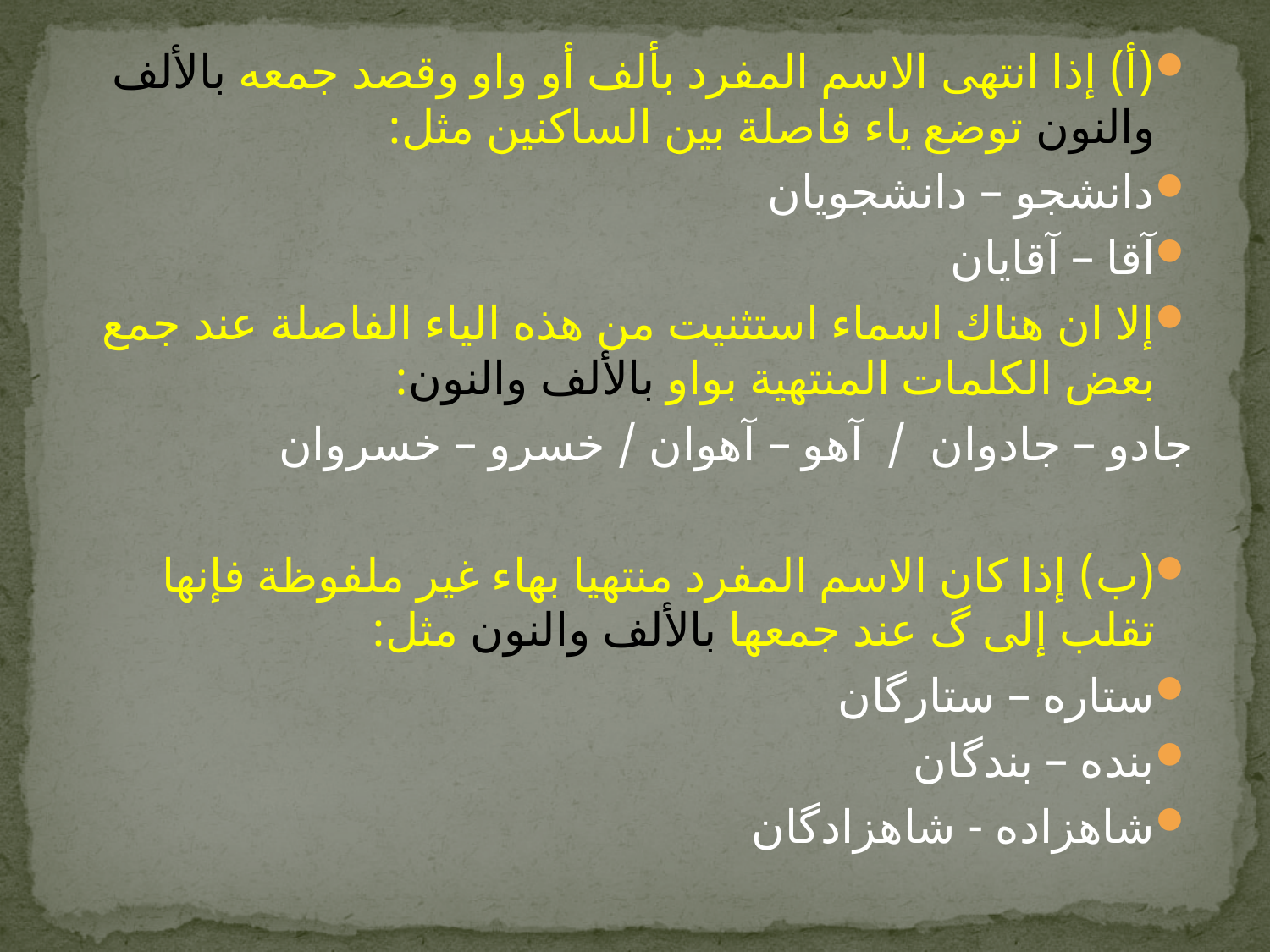

(أ) إذا انتهى الاسم المفرد بألف أو واو وقصد جمعه بالألف والنون توضع ياء فاصلة بين الساكنين مثل:
دانشجو – دانشجویان
آقا – آقایان
إلا ان هناك اسماء استثنيت من هذه الياء الفاصلة عند جمع بعض الكلمات المنتهية بواو بالألف والنون:
جادو – جادوان  /  آهو – آهوان / خسرو – خسروان

(ب) إذا كان الاسم المفرد منتهيا بهاء غير ملفوظة فإنها تقلب إلى گ عند جمعها بالألف والنون مثل:
ستاره – ستارگان
بنده – بندگان
شاهزاده - شاهزادگان